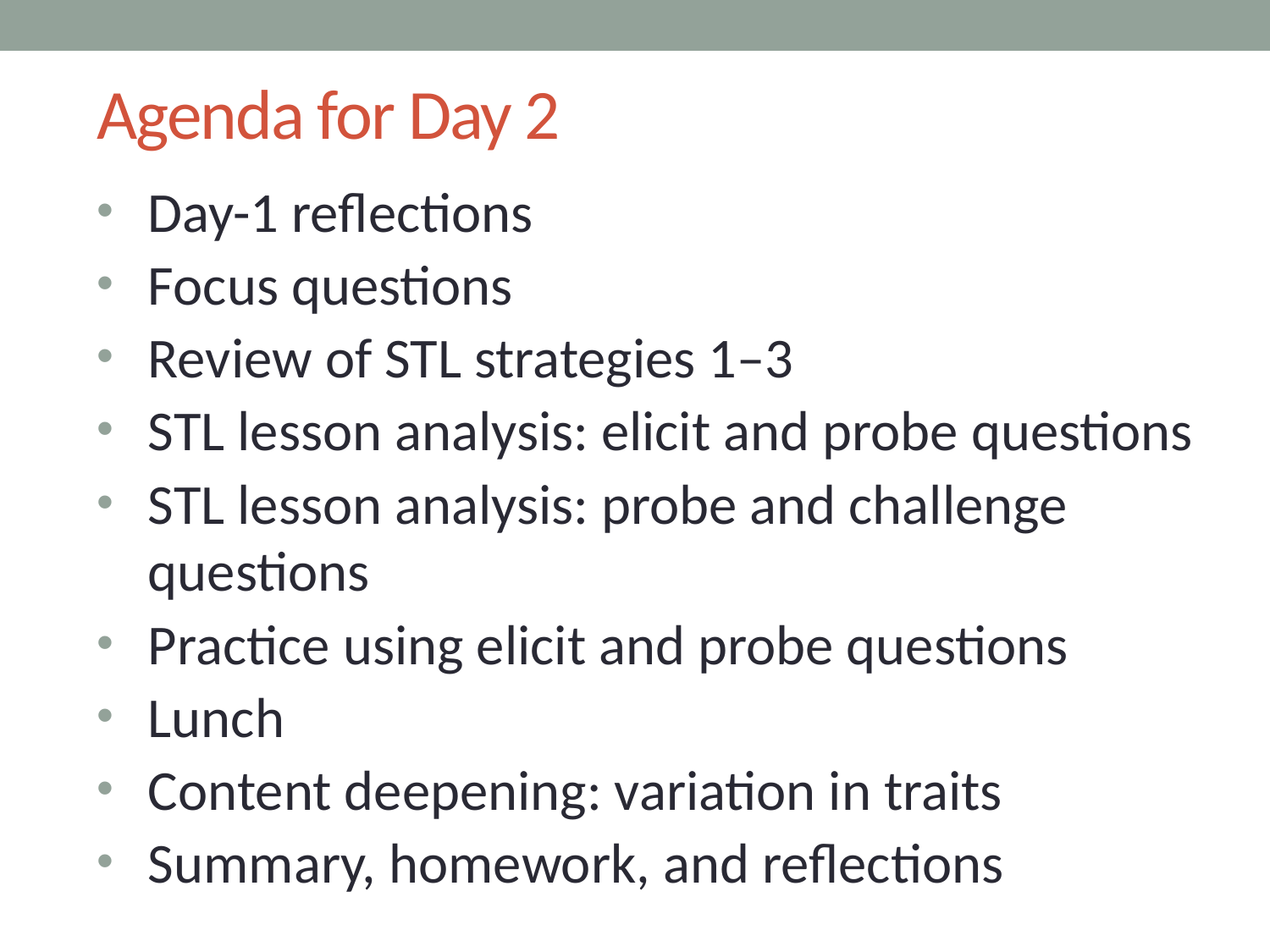

# Agenda for Day 2
Day-1 reflections
Focus questions
Review of STL strategies 1–3
STL lesson analysis: elicit and probe questions
STL lesson analysis: probe and challenge questions
Practice using elicit and probe questions
Lunch
Content deepening: variation in traits
Summary, homework, and reflections